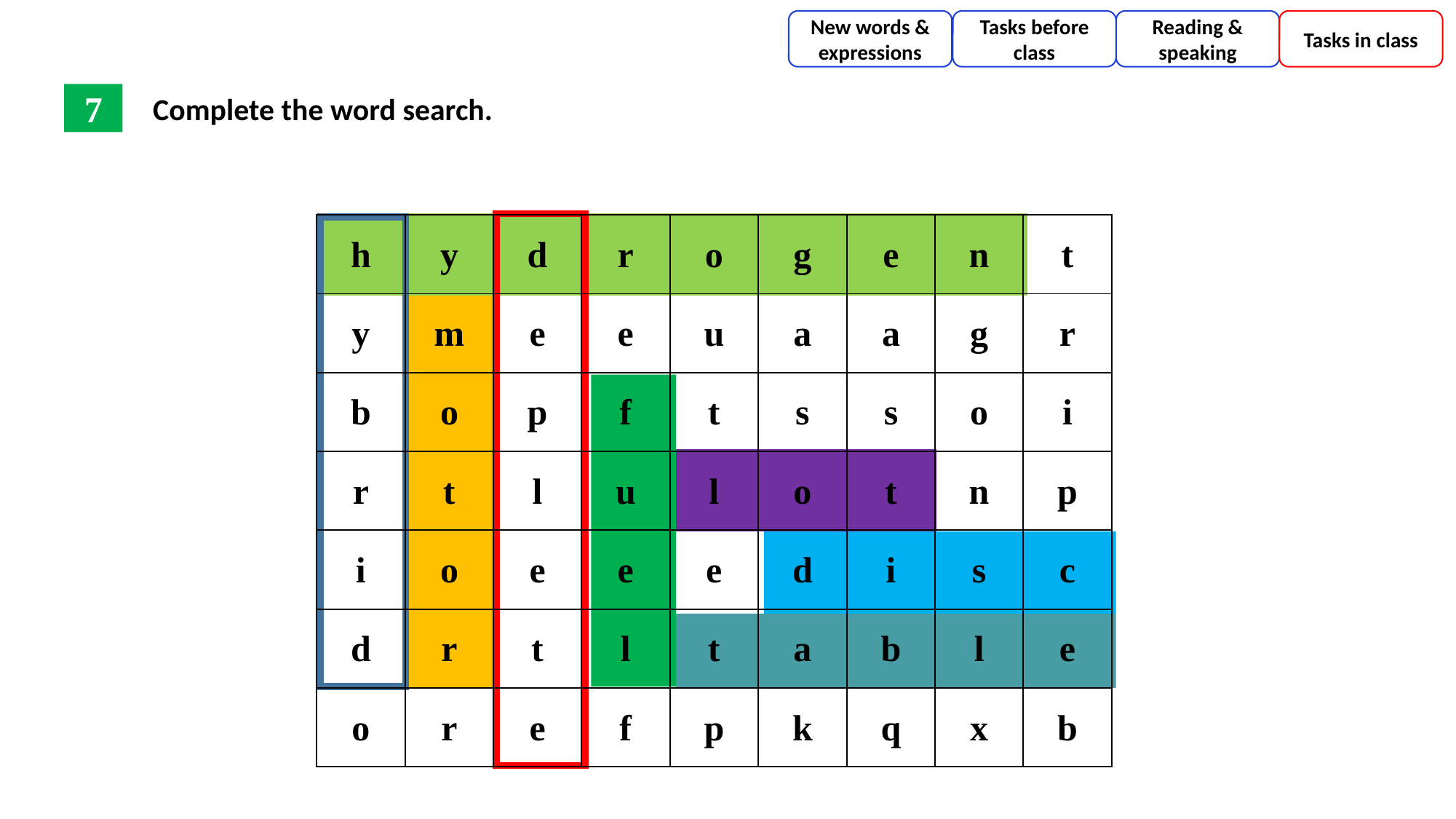

New words & expressions
Tasks before class
Reading & speaking
Tasks in class
Complete the word search.
7

| h | y | d | r | o | g | e | n | t |
| --- | --- | --- | --- | --- | --- | --- | --- | --- |
| y | m | e | e | u | a | a | g | r |
| b | o | p | f | t | s | s | o | i |
| r | t | l | u | l | o | t | n | p |
| i | o | e | e | e | d | i | s | c |
| d | r | t | l | t | a | b | l | e |
| o | r | e | f | p | k | q | x | b |